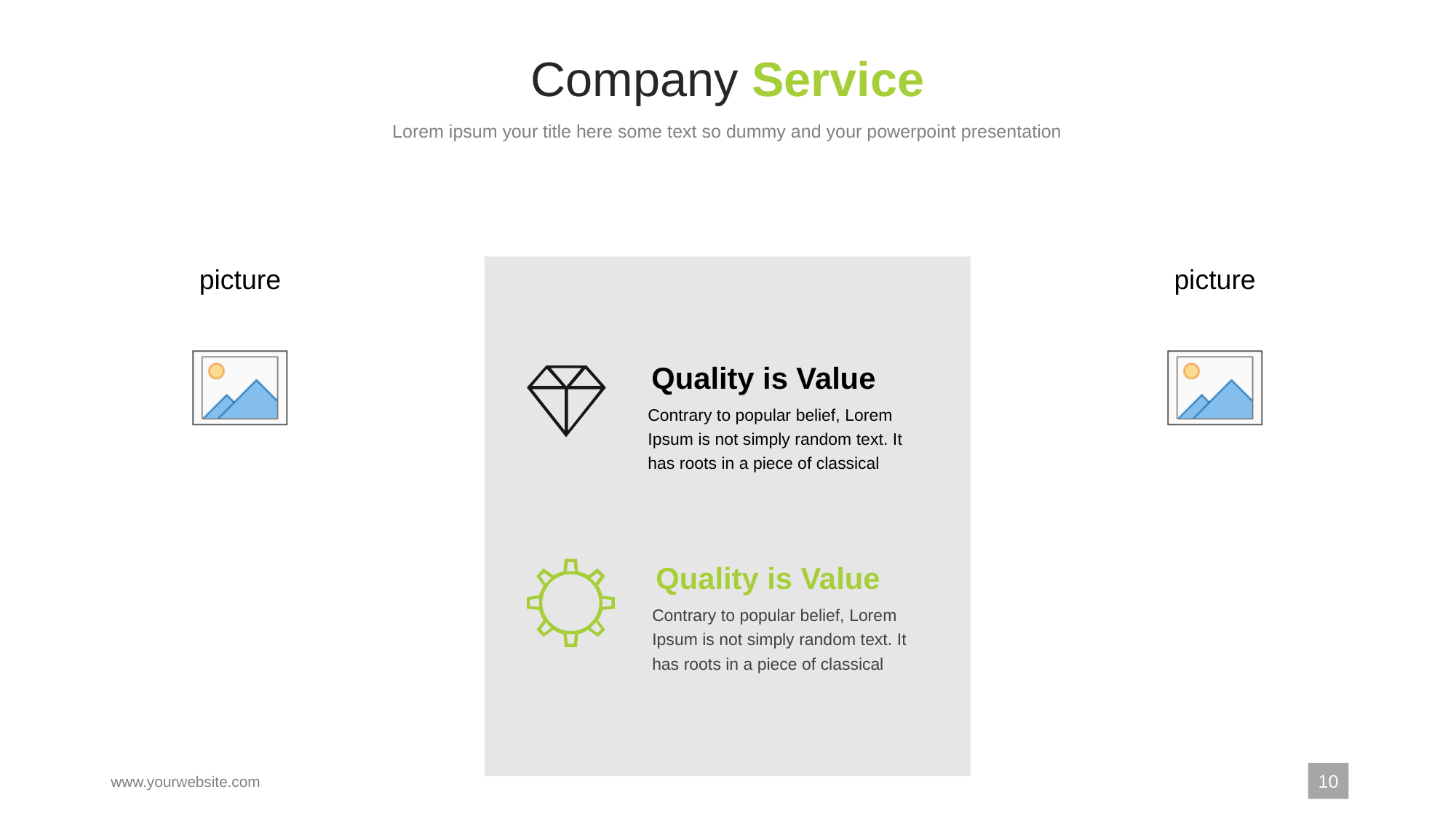

# Company Service
Lorem ipsum your title here some text so dummy and your powerpoint presentation

Quality is Value

Contrary to popular belief, Lorem Ipsum is not simply random text. It has roots in a piece of classical
Quality is Value

Contrary to popular belief, Lorem Ipsum is not simply random text. It has roots in a piece of classical
10
www.yourwebsite.com